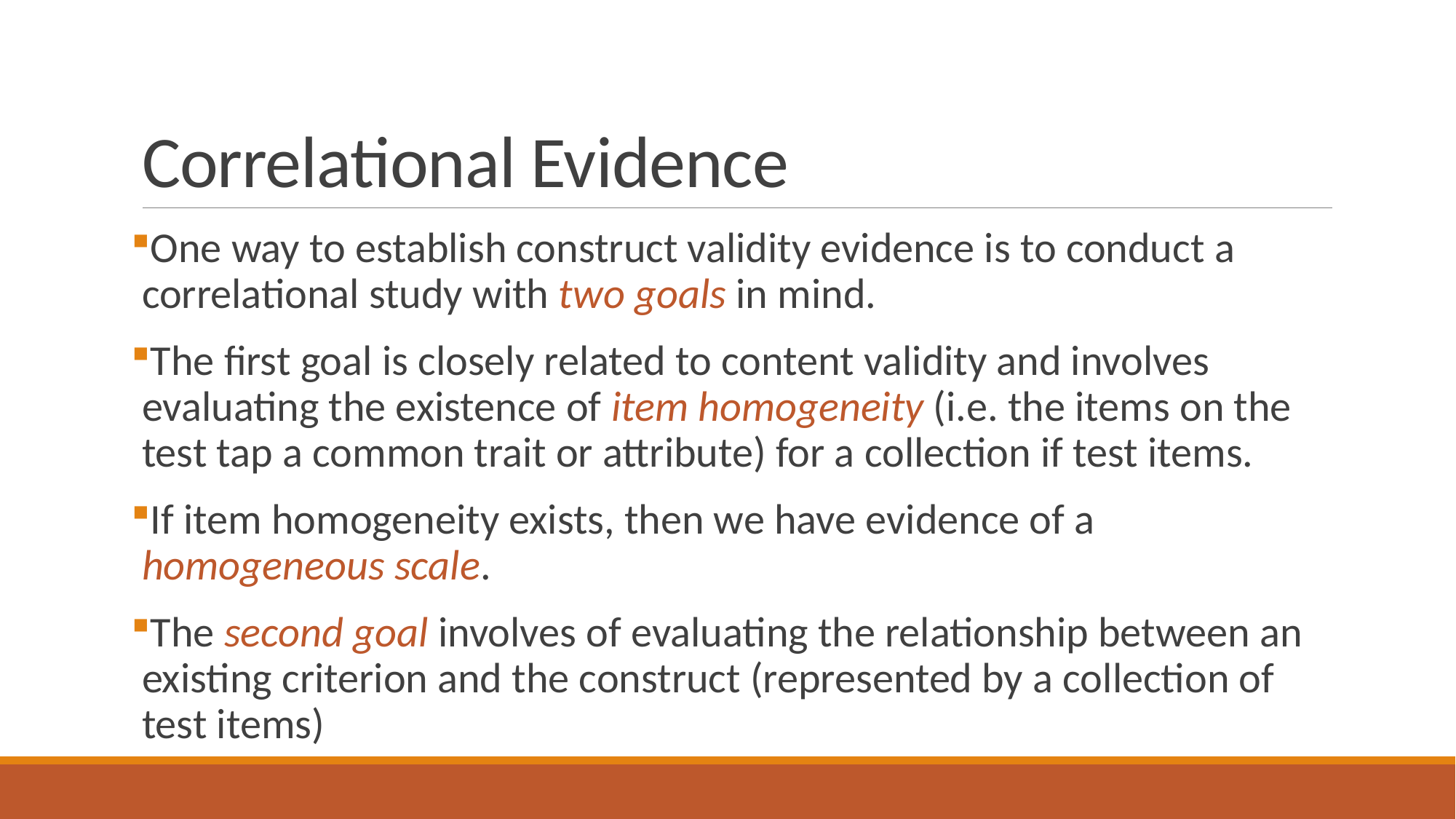

# Correlational Evidence
One way to establish construct validity evidence is to conduct a correlational study with two goals in mind.
The first goal is closely related to content validity and involves evaluating the existence of item homogeneity (i.e. the items on the test tap a common trait or attribute) for a collection if test items.
If item homogeneity exists, then we have evidence of a homogeneous scale.
The second goal involves of evaluating the relationship between an existing criterion and the construct (represented by a collection of test items)